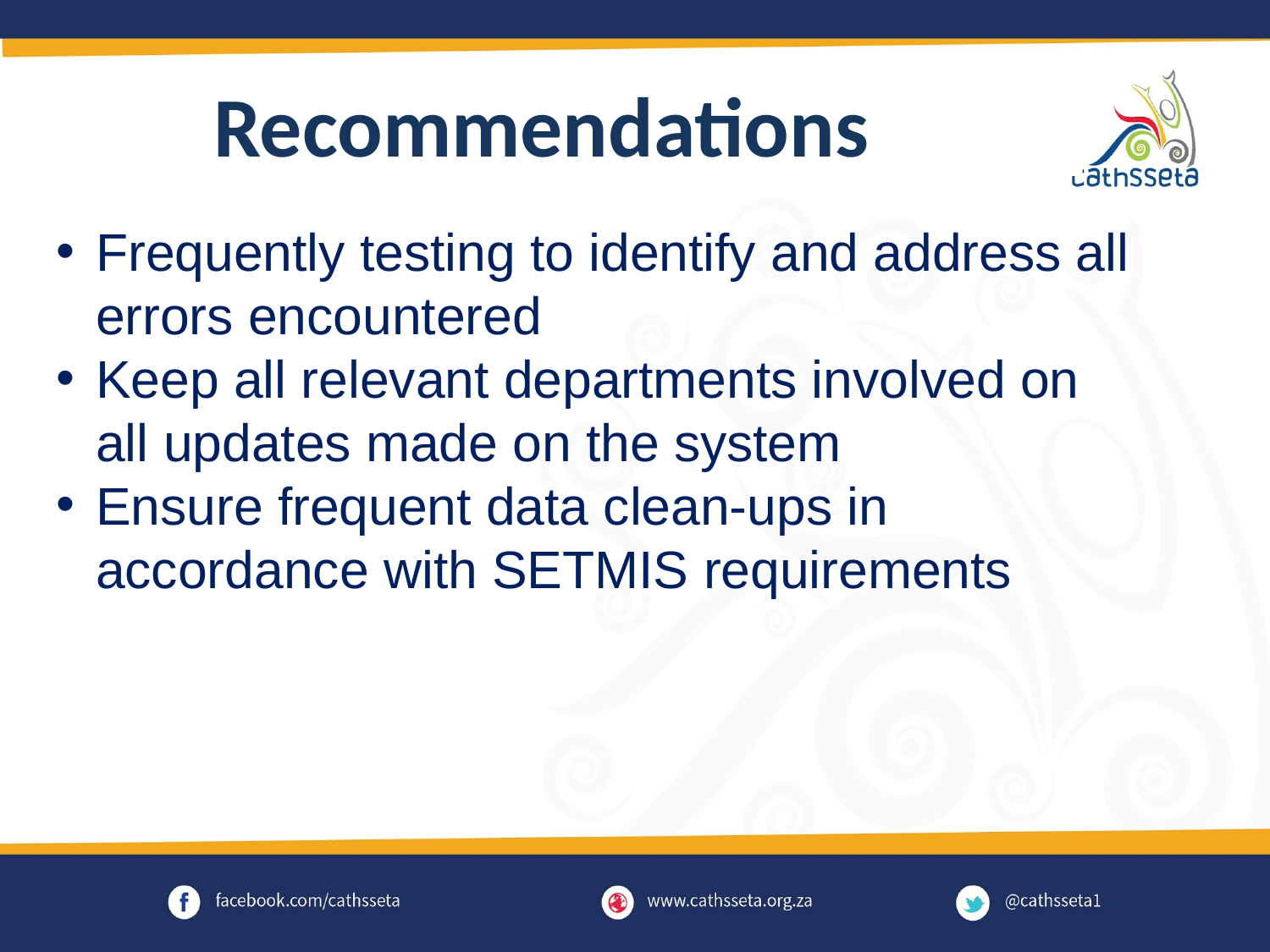

Recommendations
Frequently testing to identify and address all errors encountered
Keep all relevant departments involved on all updates made on the system
Ensure frequent data clean-ups in accordance with SETMIS requirements